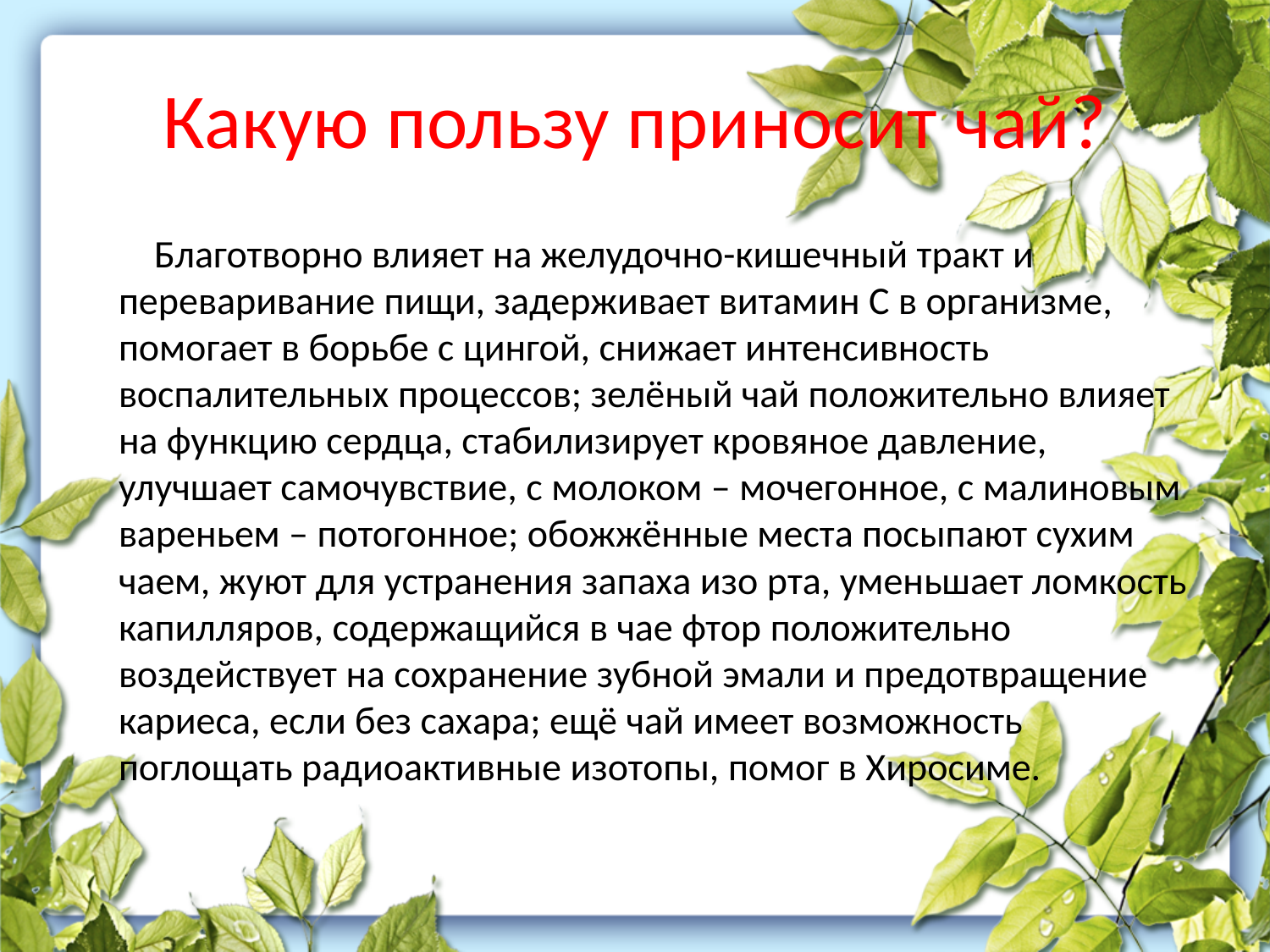

# Какую пользу приносит чай?
	    Благотворно влияет на желудочно-кишечный тракт и переваривание пищи, задерживает витамин С в организме, помогает в борьбе с цингой, снижает интенсивность воспалительных процессов; зелёный чай положительно влияет на функцию сердца, стабилизирует кровяное давление, улучшает самочувствие, с молоком – мочегонное, с малиновым вареньем – потогонное; обожжённые места посыпают сухим чаем, жуют для устранения запаха изо рта, уменьшает ломкость капилляров, содержащийся в чае фтор положительно воздействует на сохранение зубной эмали и предотвращение кариеса, если без сахара; ещё чай имеет возможность поглощать радиоактивные изотопы, помог в Хиросиме.